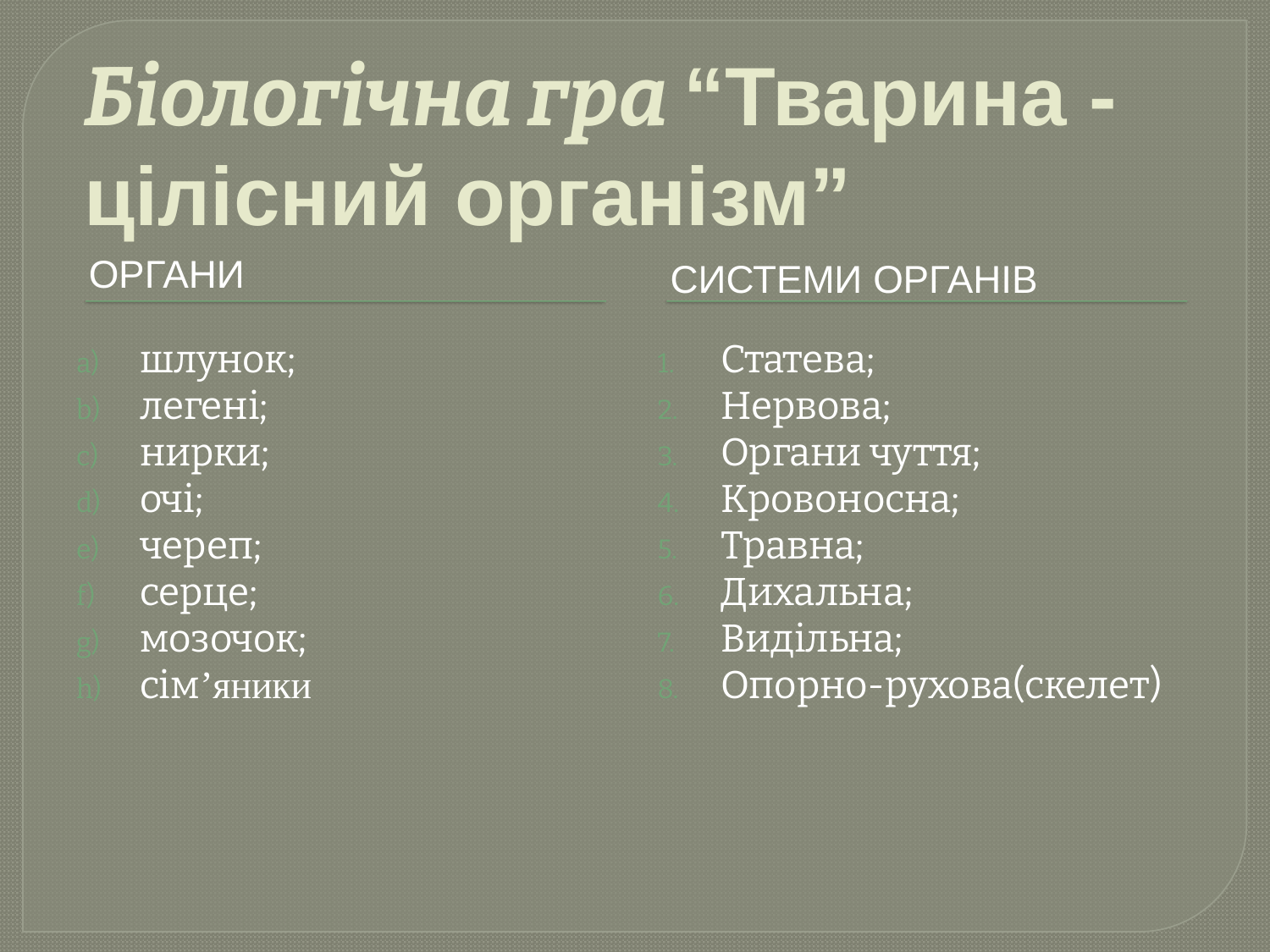

# Біологічна гра “Тварина - цілісний організм”
Системи органів
органи
шлунок;
легені;
нирки;
очі;
череп;
серце;
мозочок;
сім’яники
Статева;
Нервова;
Органи чуття;
Кровоносна;
Травна;
Дихальна;
Видільна;
Опорно-рухова(скелет)